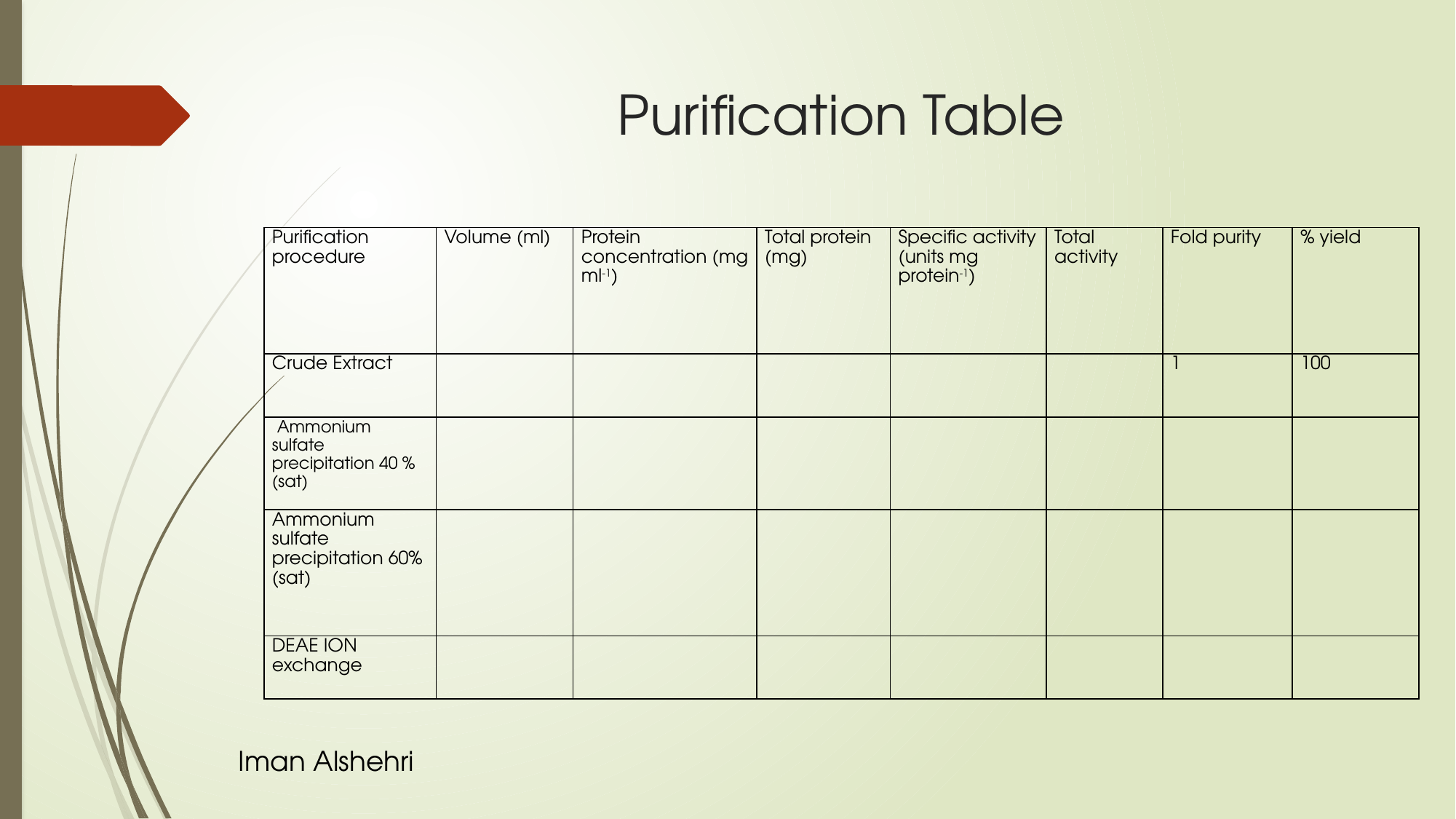

# Purification Table
| Purification procedure | Volume (ml) | Protein concentration (mg ml-1) | Total protein (mg) | Specific activity (units mg protein-1) | Total activity | Fold purity | % yield |
| --- | --- | --- | --- | --- | --- | --- | --- |
| Crude Extract |  |  |  |  |  | 1 | 100 |
| Ammonium sulfate precipitation 40 % (sat) |  |  |  |  |  |  |  |
| Ammonium sulfate precipitation 60% (sat) |  |  |  |  |  |  |  |
| DEAE ION exchange |  |  |  |  |  |  |  |
Iman Alshehri